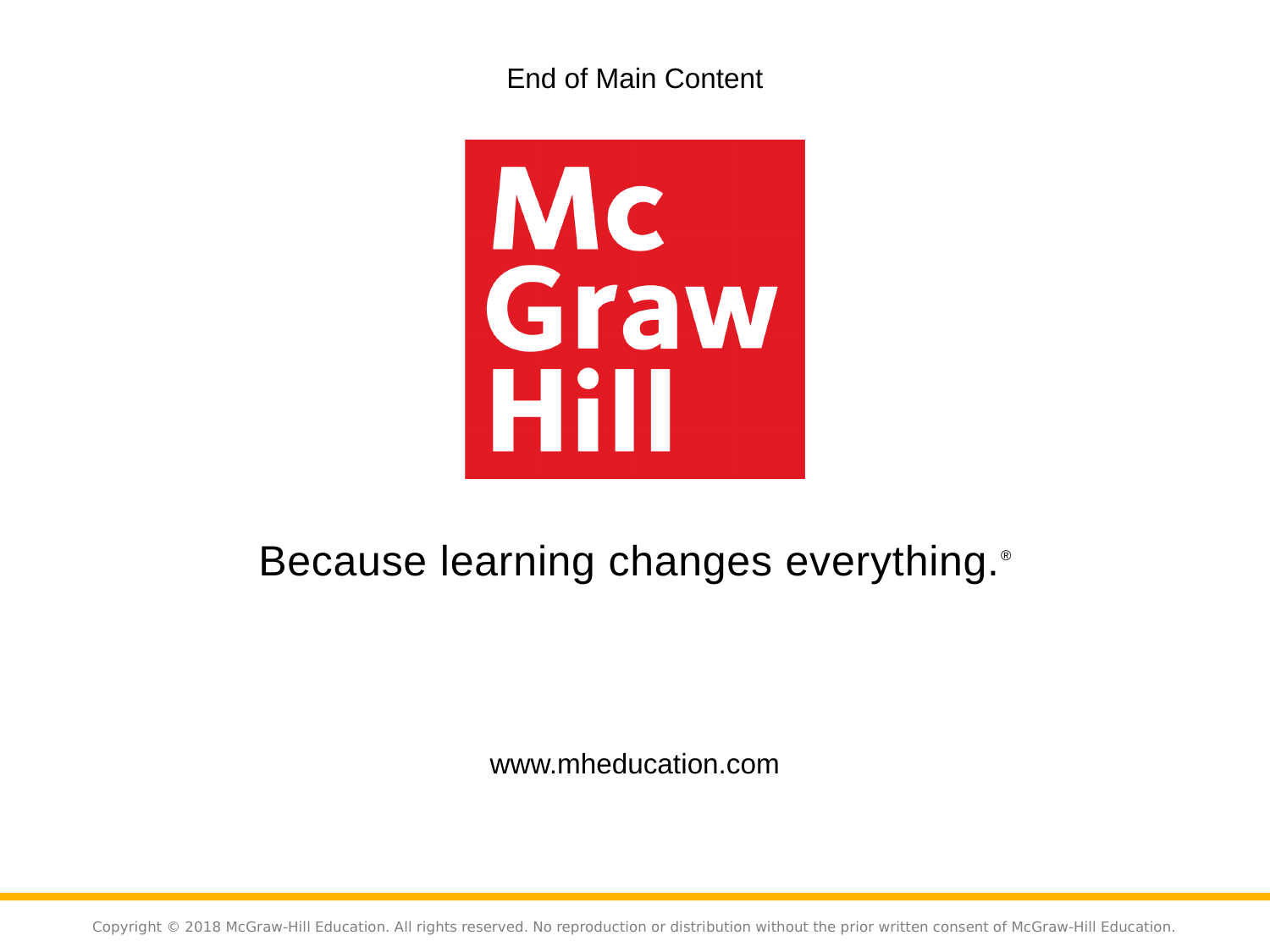

# End of Main Content
Copyright © 2018 McGraw-Hill Education. All rights reserved. No reproduction or distribution without the prior written consent of McGraw-Hill Education.